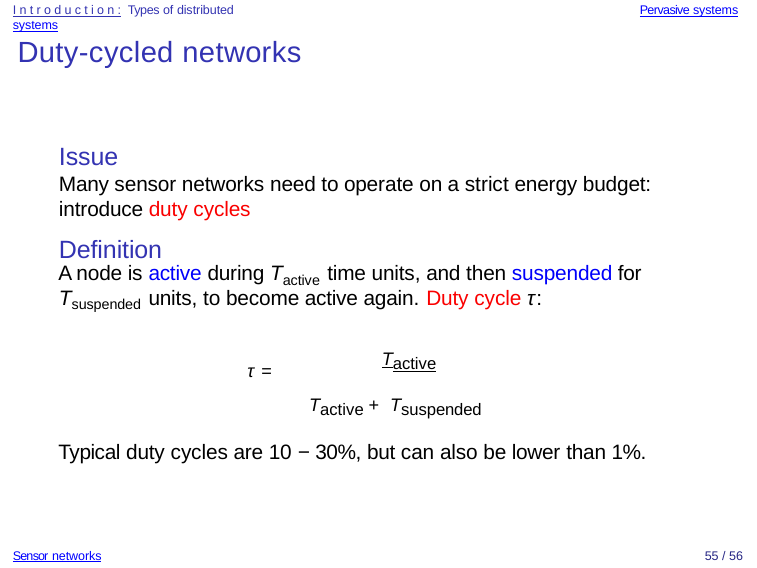

Introduction: Types of distributed systems
Pervasive systems
Duty-cycled networks
Issue
Many sensor networks need to operate on a strict energy budget:  introduce duty cycles
Definition
A node is active during Tactive time units, and then suspended for
Tsuspended units, to become active again. Duty cycle τ:
τ =	Tactive
Tactive + Tsuspended
Typical duty cycles are 10 − 30%, but can also be lower than 1%.
Sensor networks
55 / 56